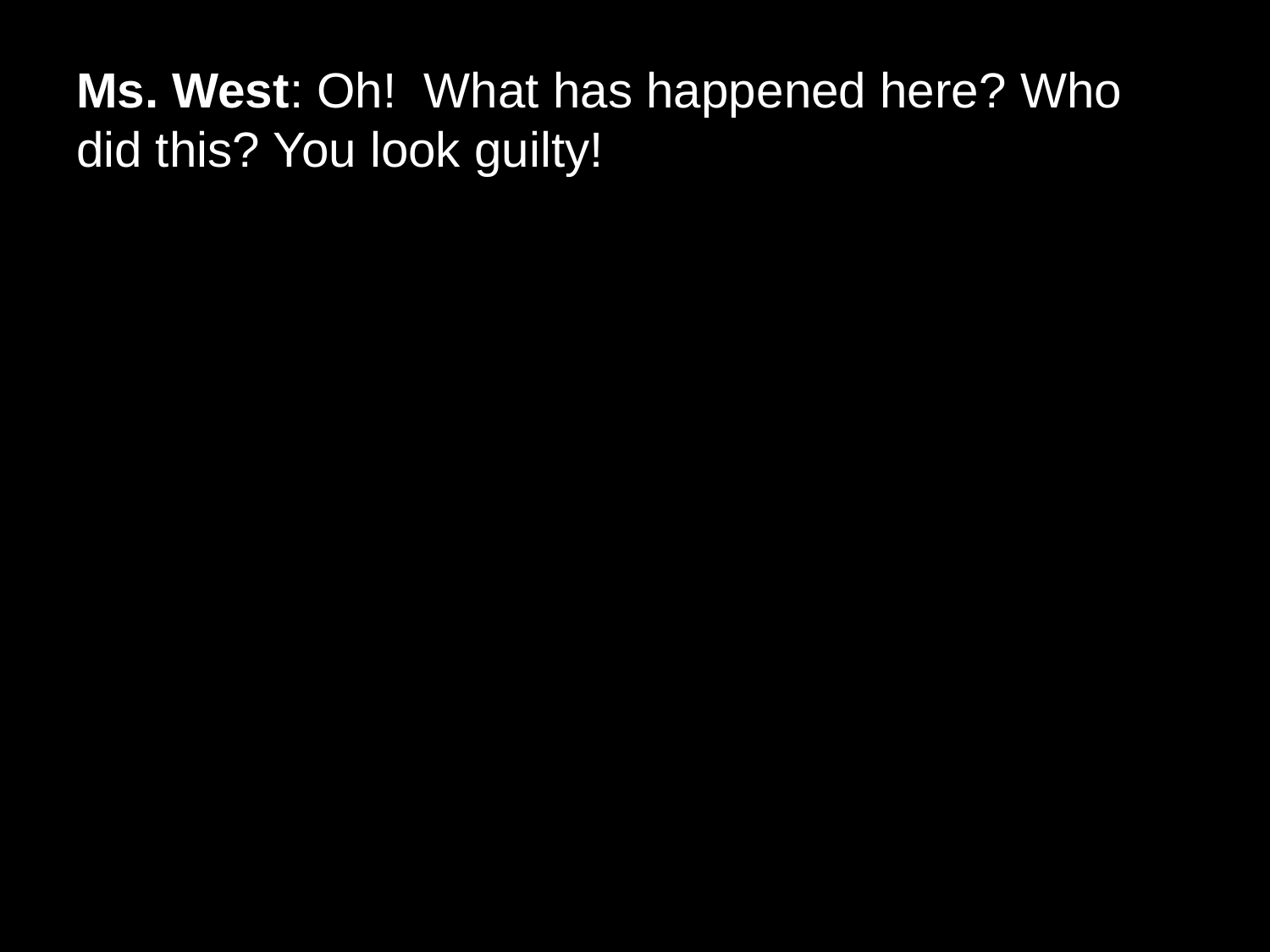

# Ms. West: Oh!  What has happened here? Who did this? You look guilty!